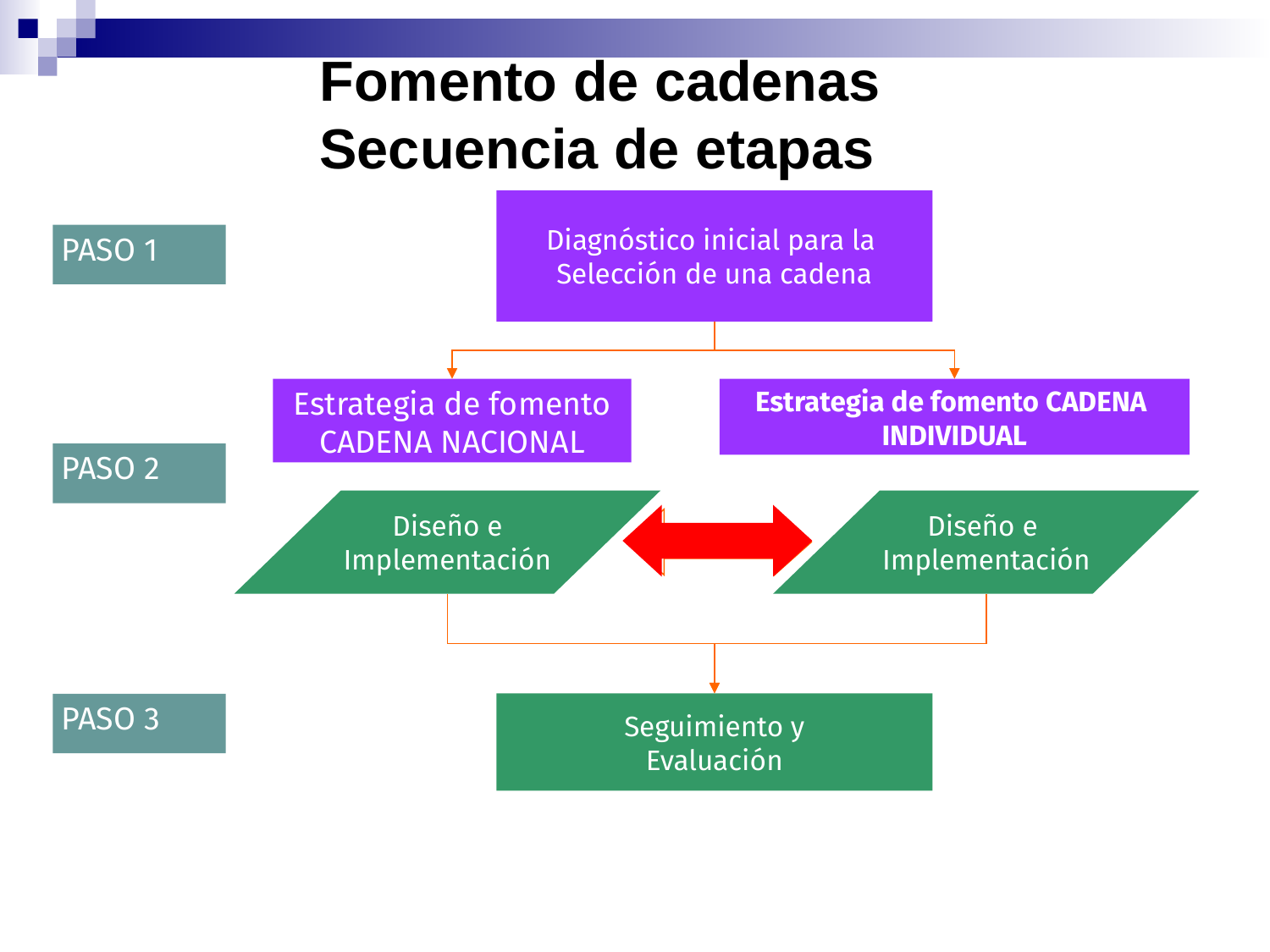

# Fomento de cadenas Secuencia de etapas

Diagnóstico inicial para la
Selección de una cadena
PASO 1
Estrategia de fomento CADENA NACIONAL
Estrategia de fomento CADENA  INDIVIDUAL
PASO 2
Diseño e
Implementación
Diseño e
Implementación

Seguimiento y
Evaluación
PASO 3